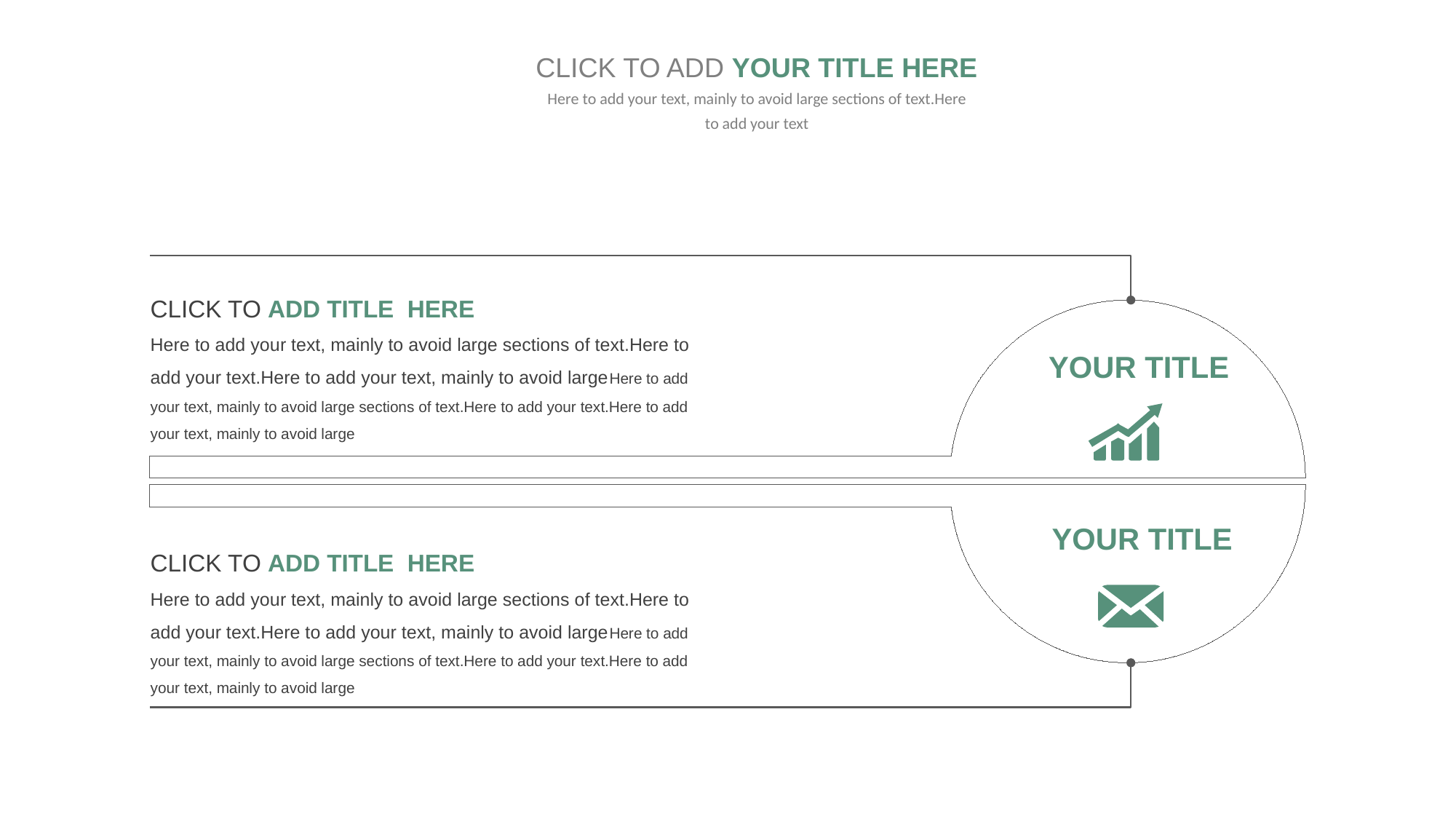

CLICK TO ADD YOUR TITLE HERE
Here to add your text, mainly to avoid large sections of text.Here to add your text

CLICK TO ADD TITLE  HERE
Here to add your text, mainly to avoid large sections of text.Here to add your text.Here to add your text, mainly to avoid largeHere to add your text, mainly to avoid large sections of text.Here to add your text.Here to add your text, mainly to avoid large

YOUR TITLE

YOUR TITLE

CLICK TO ADD TITLE  HERE
Here to add your text, mainly to avoid large sections of text.Here to add your text.Here to add your text, mainly to avoid largeHere to add your text, mainly to avoid large sections of text.Here to add your text.Here to add your text, mainly to avoid large